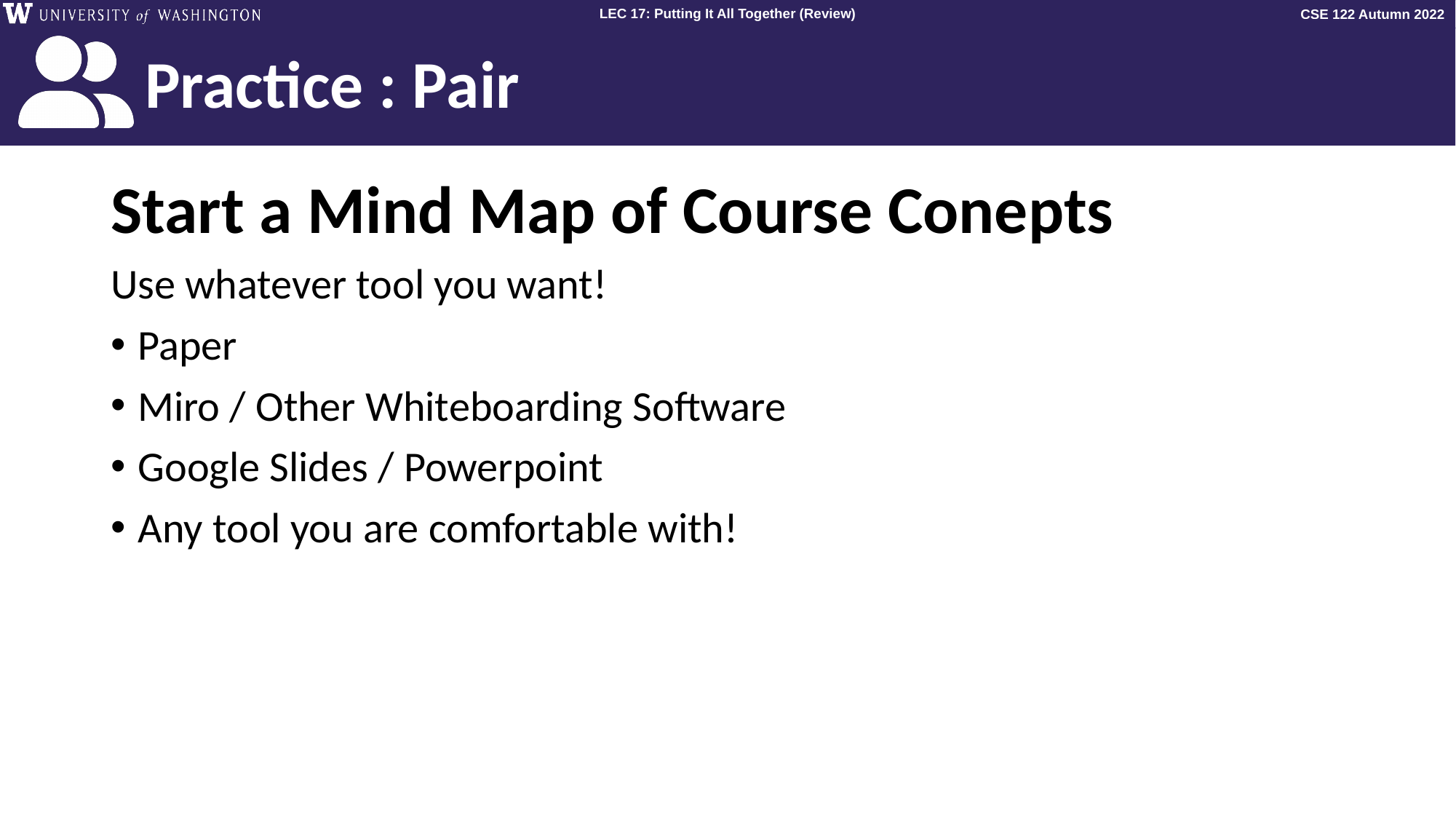

# Start a Mind Map of Course Conepts
Use whatever tool you want!
Paper
Miro / Other Whiteboarding Software
Google Slides / Powerpoint
Any tool you are comfortable with!